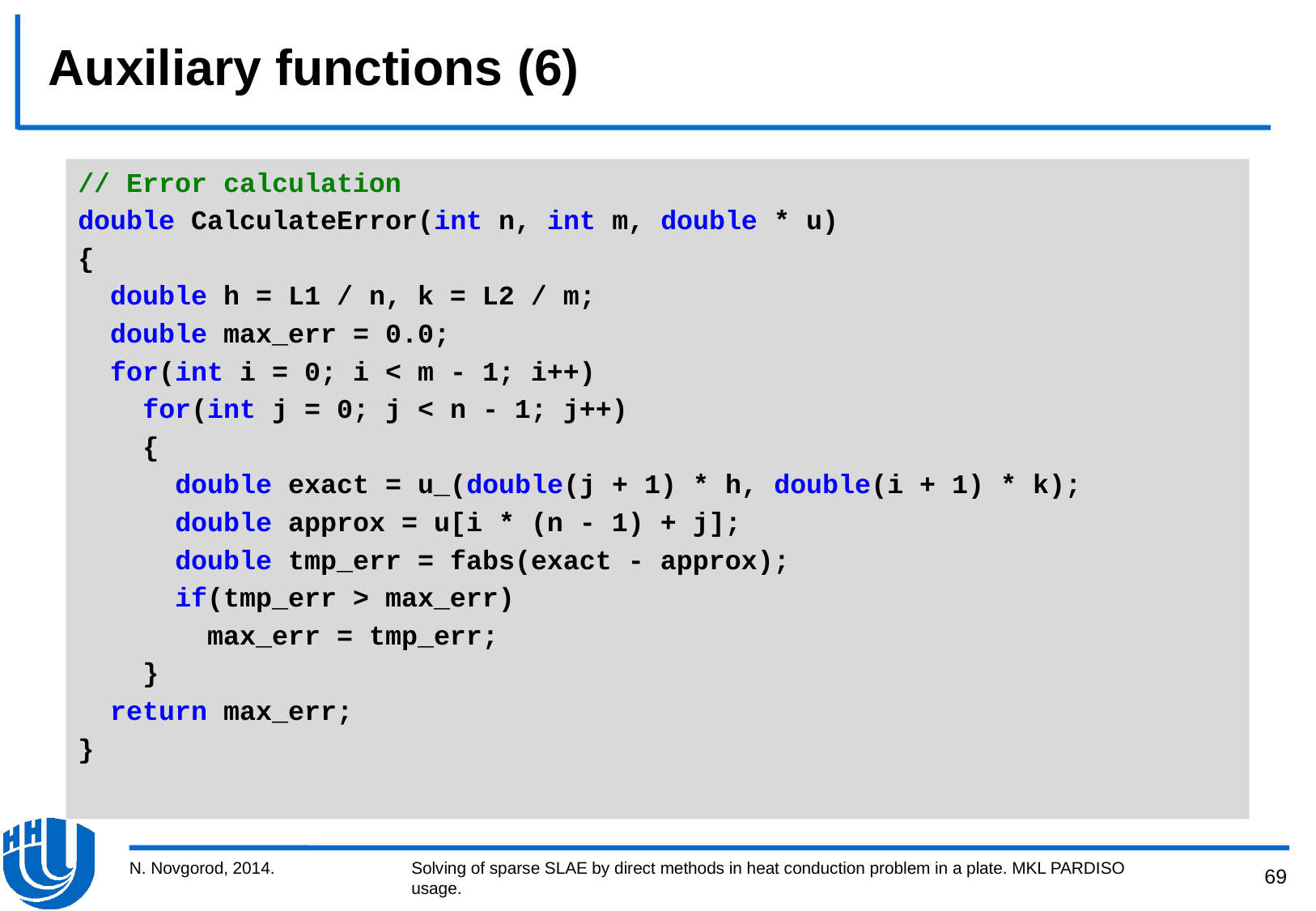

# Auxiliary functions (6)
// Error calculation
double CalculateError(int n, int m, double * u)
{
  double h = L1 / n, k = L2 / m;
  double max_err = 0.0;
  for(int i = 0; i < m - 1; i++)
    for(int j = 0; j < n - 1; j++)
    {
      double exact = u_(double(j + 1) * h, double(i + 1) * k);
      double approx = u[i * (n - 1) + j];
      double tmp_err = fabs(exact - approx);
      if(tmp_err > max_err)
        max_err = tmp_err;
    }
  return max_err;
}
N. Novgorod, 2014.
Solving of sparse SLAE by direct methods in heat conduction problem in a plate. MKL PARDISO usage.